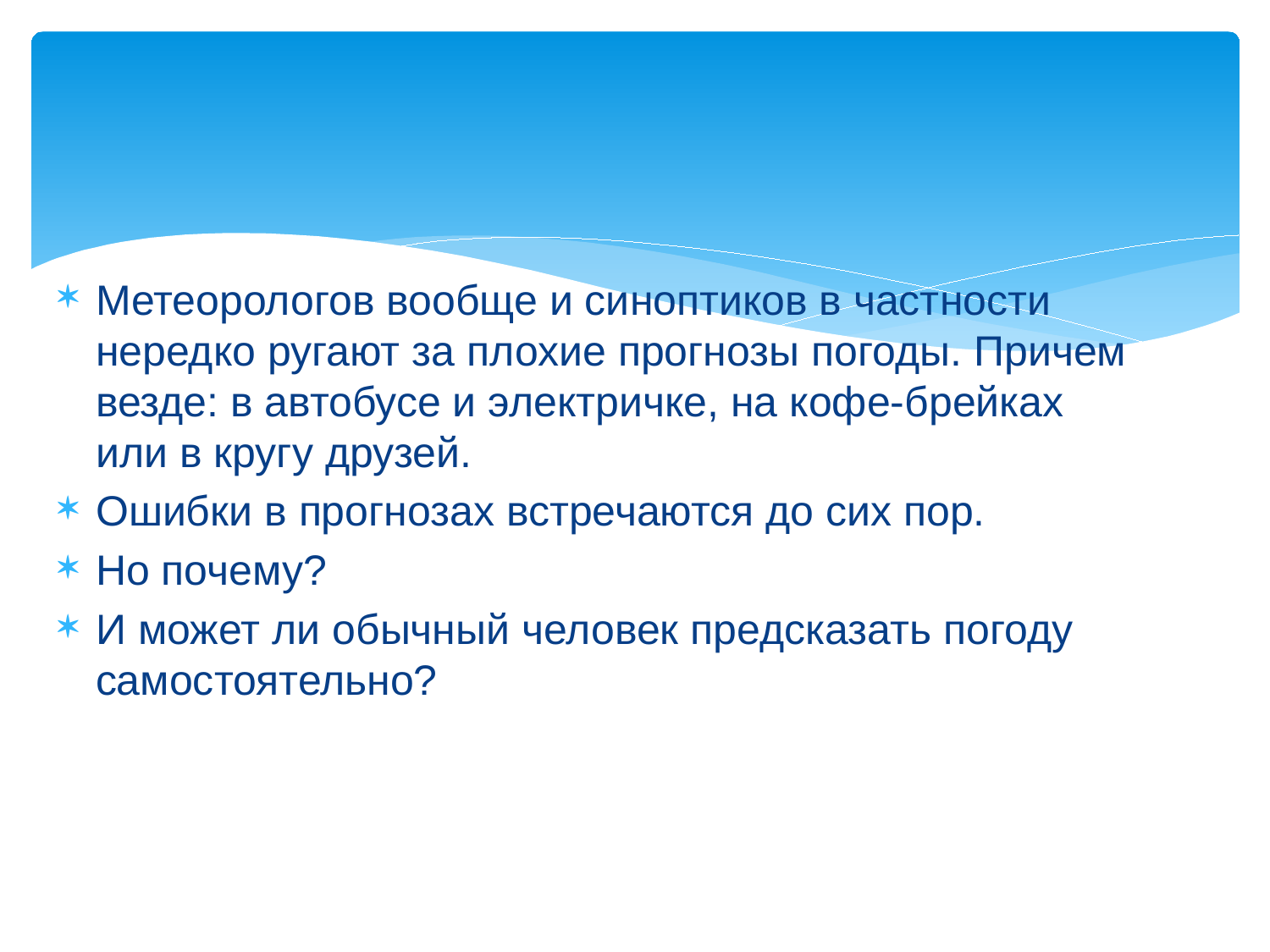

#
Метеорологов вообще и синоптиков в частности нередко ругают за плохие прогнозы погоды. Причем везде: в автобусе и электричке, на кофе-брейках или в кругу друзей.
Ошибки в прогнозах встречаются до сих пор.
Но почему?
И может ли обычный человек предсказать погоду самостоятельно?